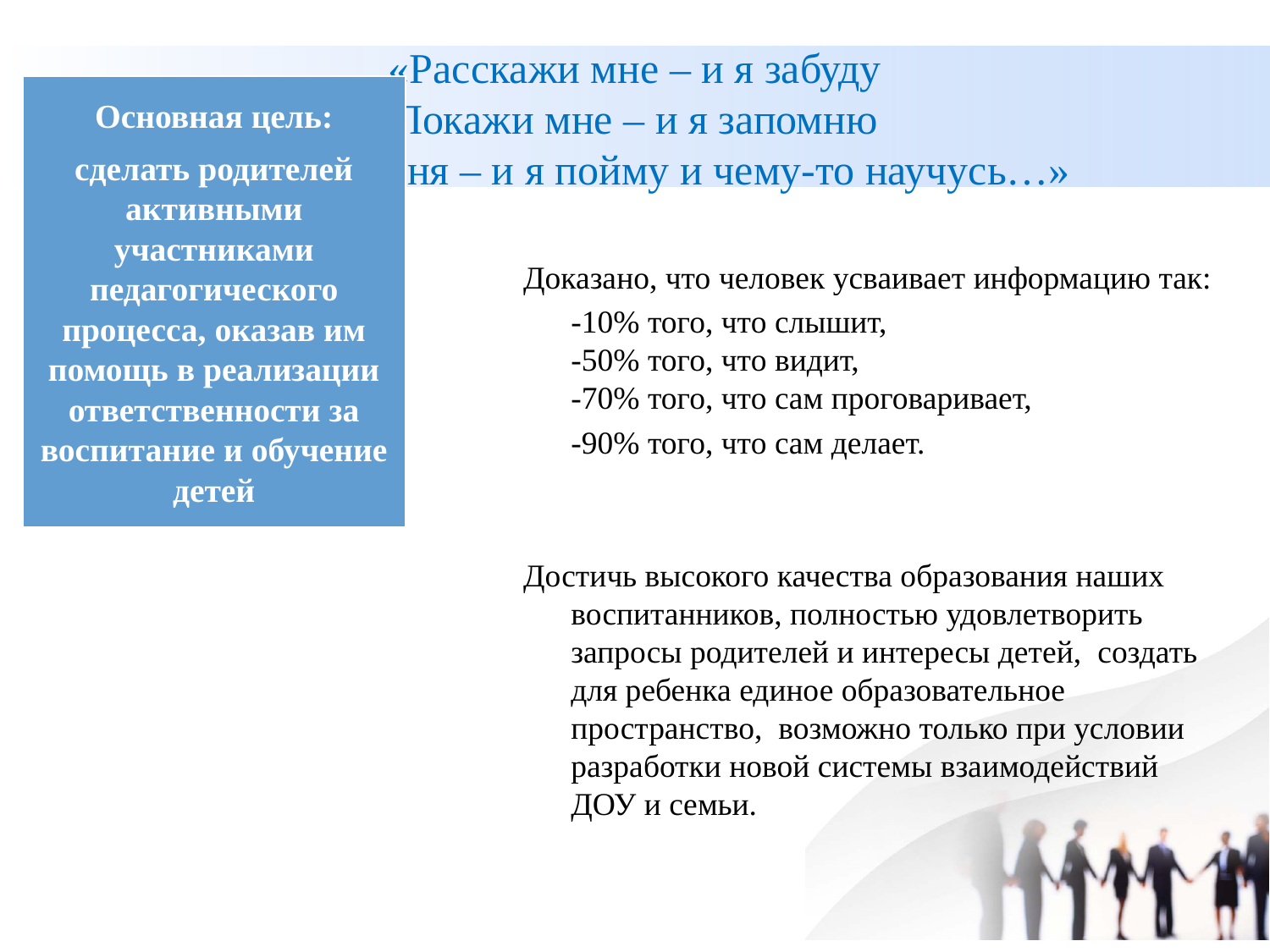

# «Расскажи мне – и я забуду Покажи мне – и я запомню Вовлеки меня – и я пойму и чему-то научусь…»

Доказано, что человек усваивает информацию так:
	-10% того, что слышит,
-50% того, что видит,
-70% того, что сам проговаривает,
	-90% того, что сам делает.

Достичь высокого качества образования наших воспитанников, полностью удовлетворить запросы родителей и интересы детей,  создать для ребенка единое образовательное пространство,  возможно только при условии разработки новой системы взаимодействий ДОУ и семьи.

Основная цель:
сделать родителей активными участниками педагогического процесса, оказав им помощь в реализации ответственности за воспитание и обучение детей